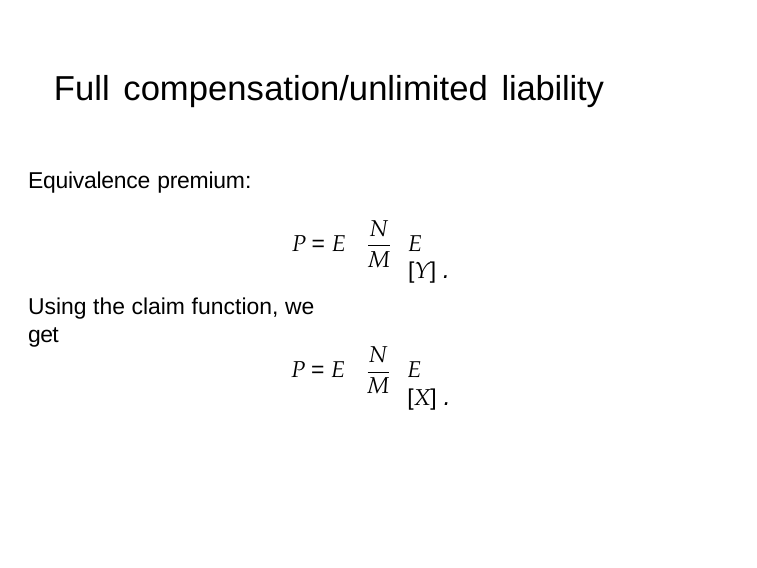

# Full compensation/unlimited liability
Equivalence premium:

N
P = E
E [Y] .
M

Using the claim function, we get

N
P = E
E [X] .
M